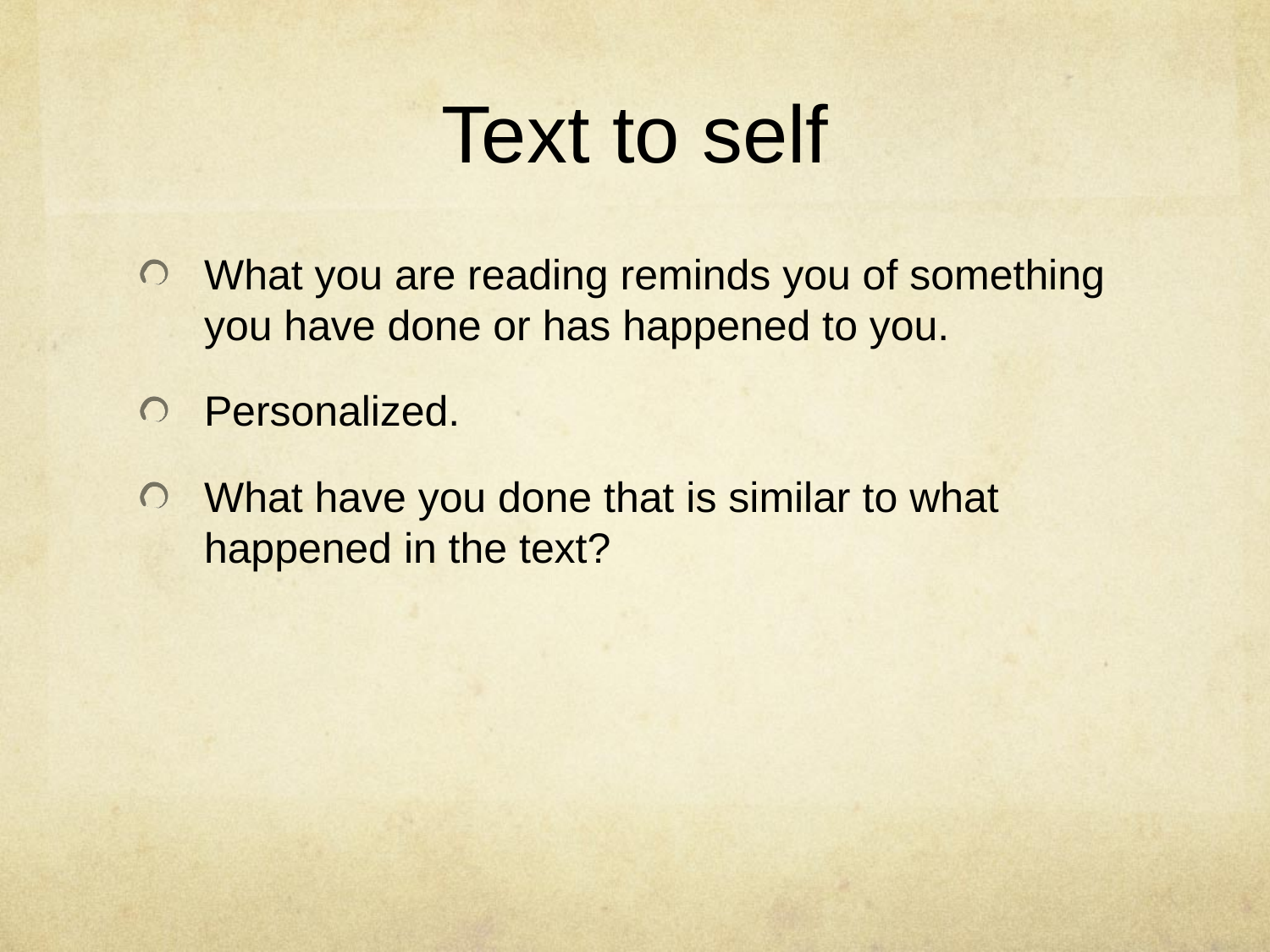

# Text to self
What you are reading reminds you of something you have done or has happened to you.
Personalized.
What have you done that is similar to what happened in the text?